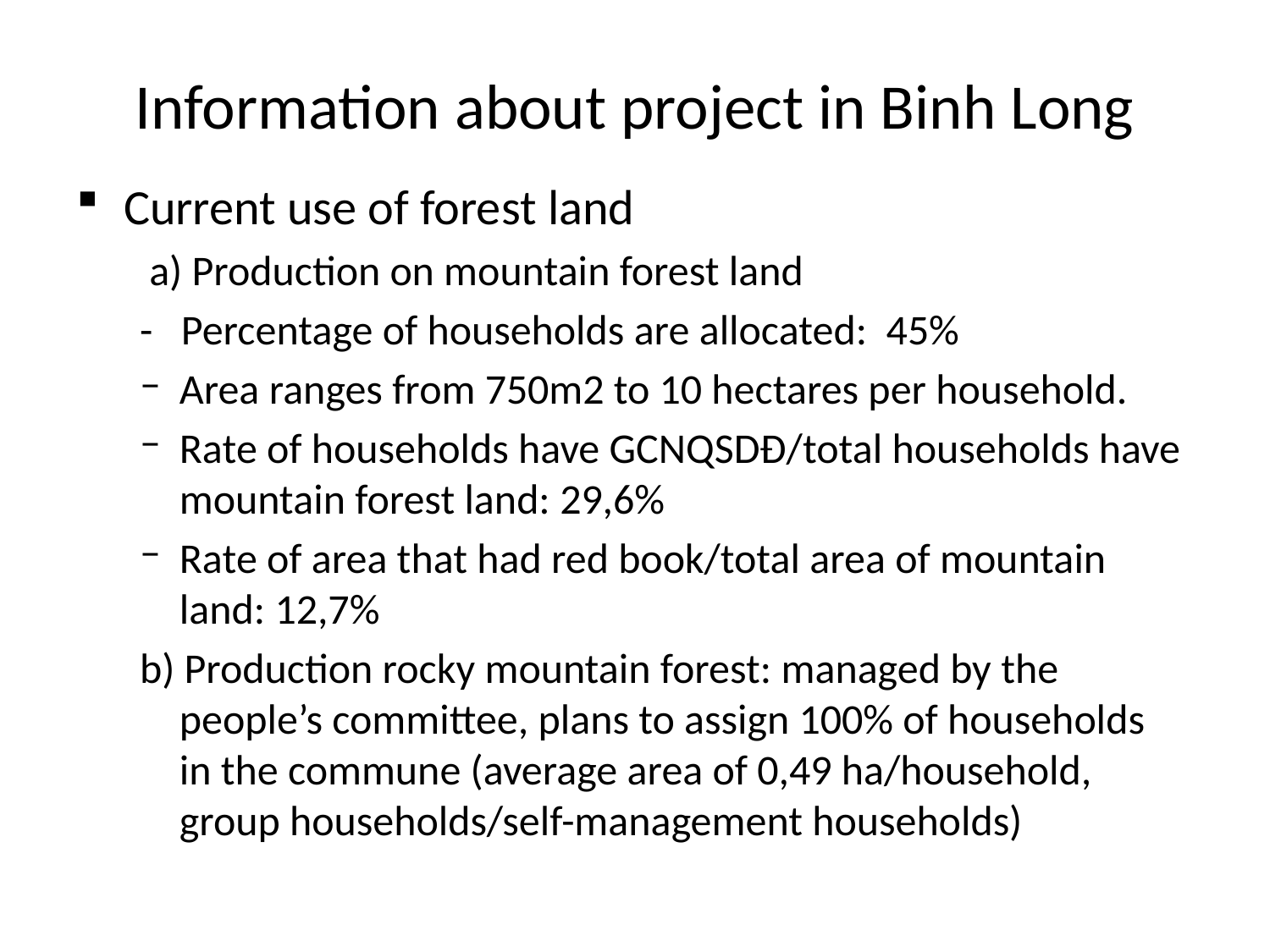

# Information about project in Binh Long
Current use of forest land
 a) Production on mountain forest land
-   Percentage of households are allocated:  45%
Area ranges from 750m2 to 10 hectares per household.
Rate of households have GCNQSDĐ/total households have mountain forest land: 29,6%
Rate of area that had red book/total area of mountain land: 12,7%
b) Production rocky mountain forest: managed by the people’s committee, plans to assign 100% of households in the commune (average area of 0,49 ha/household, group households/self-management households)